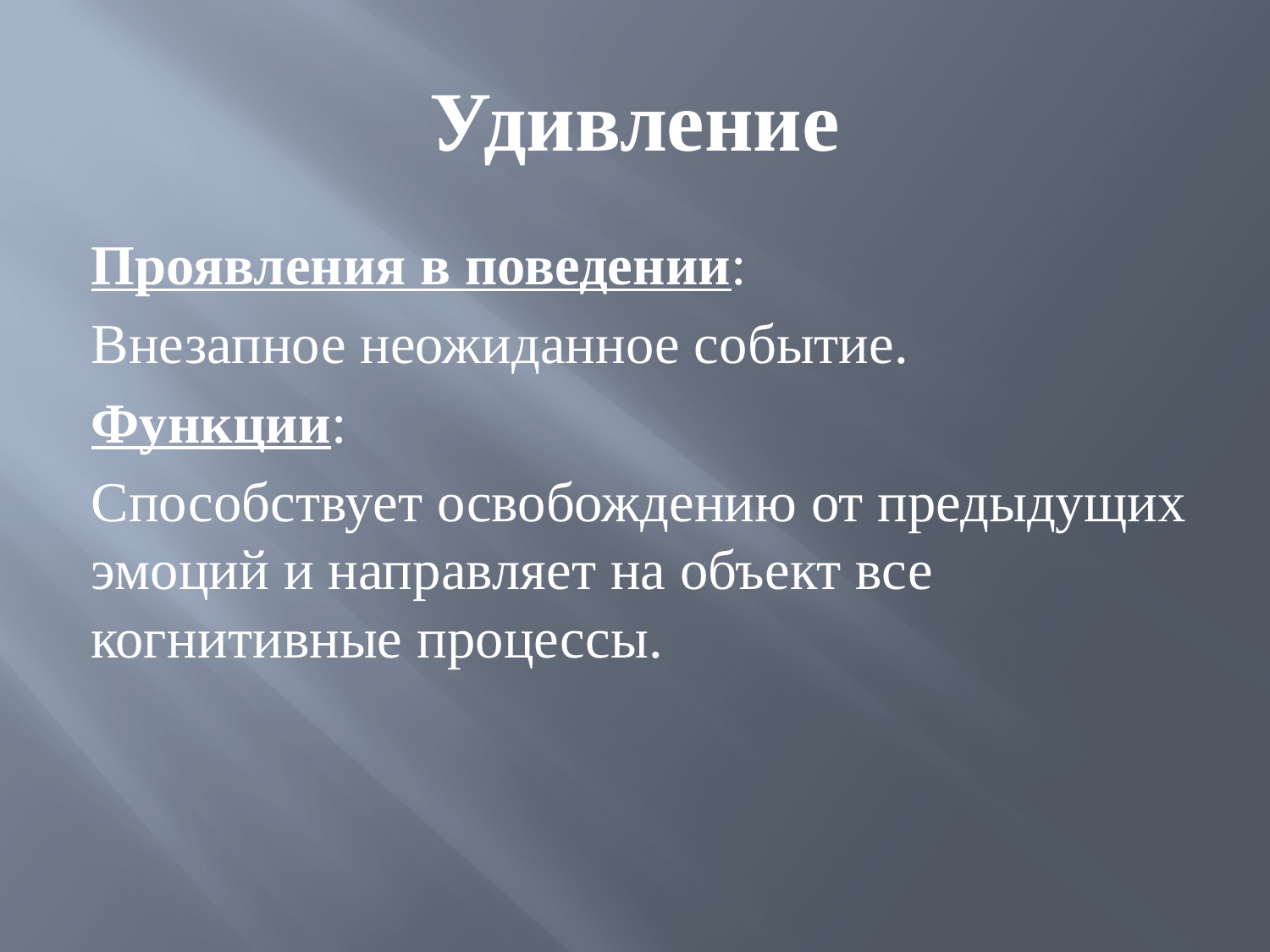

# Удивление
Проявления в поведении:
Внезапное неожиданное событие.
Функции:
Способствует освобождению от предыдущих эмоций и направляет на объект все когнитивные процессы.